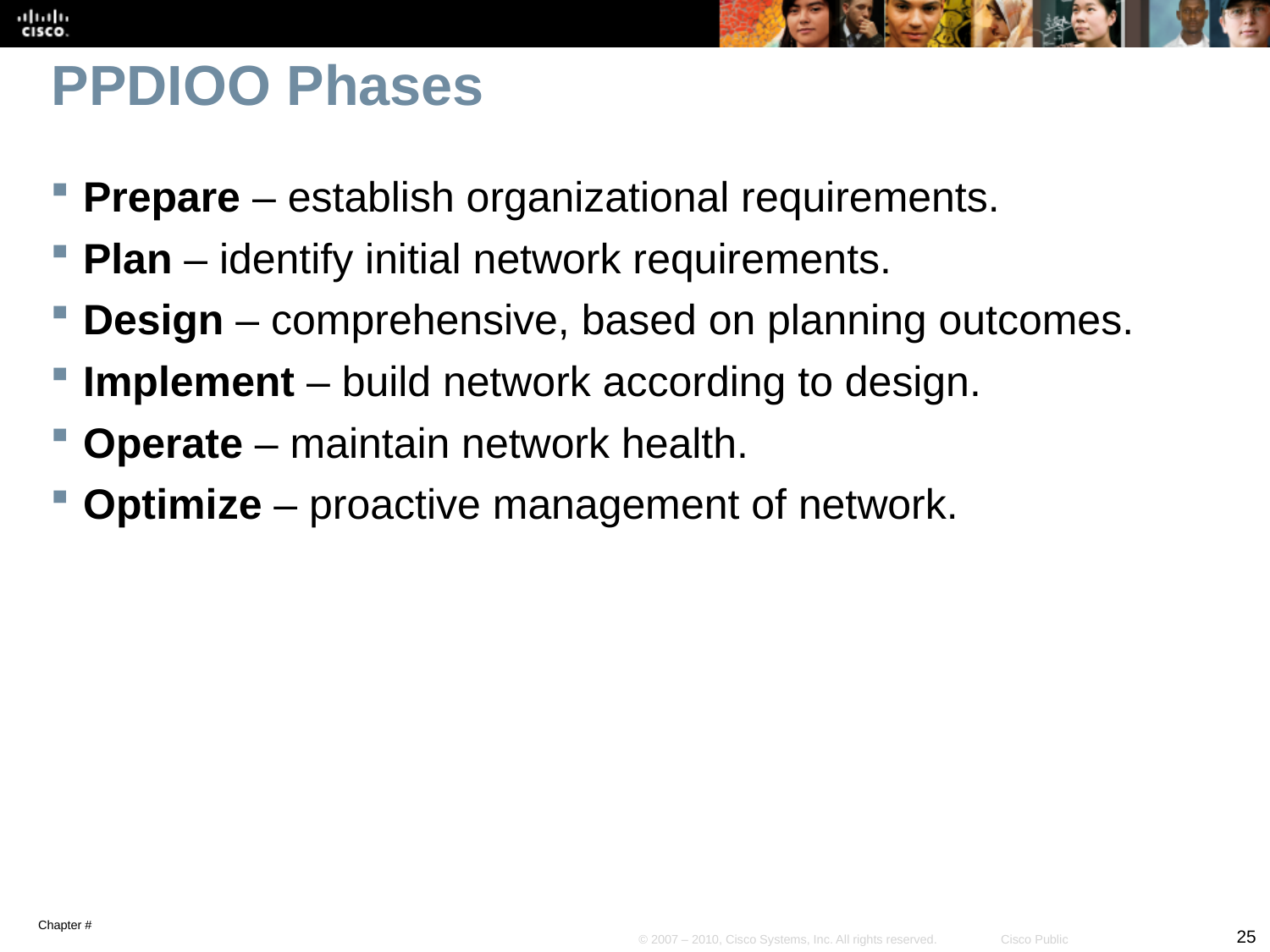

# PPDIOO Phases
Prepare – establish organizational requirements.
Plan – identify initial network requirements.
Design – comprehensive, based on planning outcomes.
Implement – build network according to design.
Operate – maintain network health.
Optimize – proactive management of network.